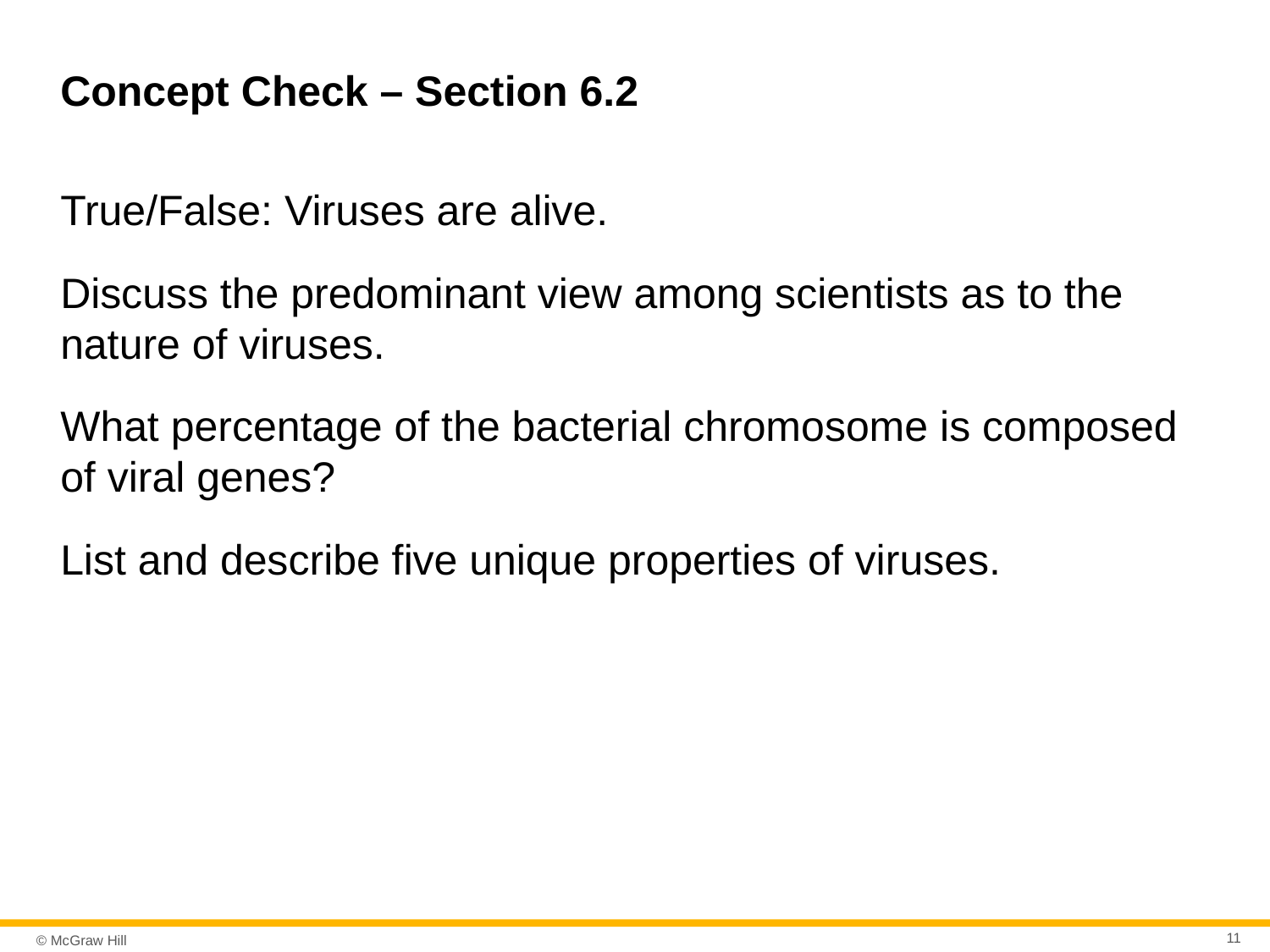

# Concept Check – Section 6.2
True/False: Viruses are alive.
Discuss the predominant view among scientists as to the nature of viruses.
What percentage of the bacterial chromosome is composed of viral genes?
List and describe five unique properties of viruses.